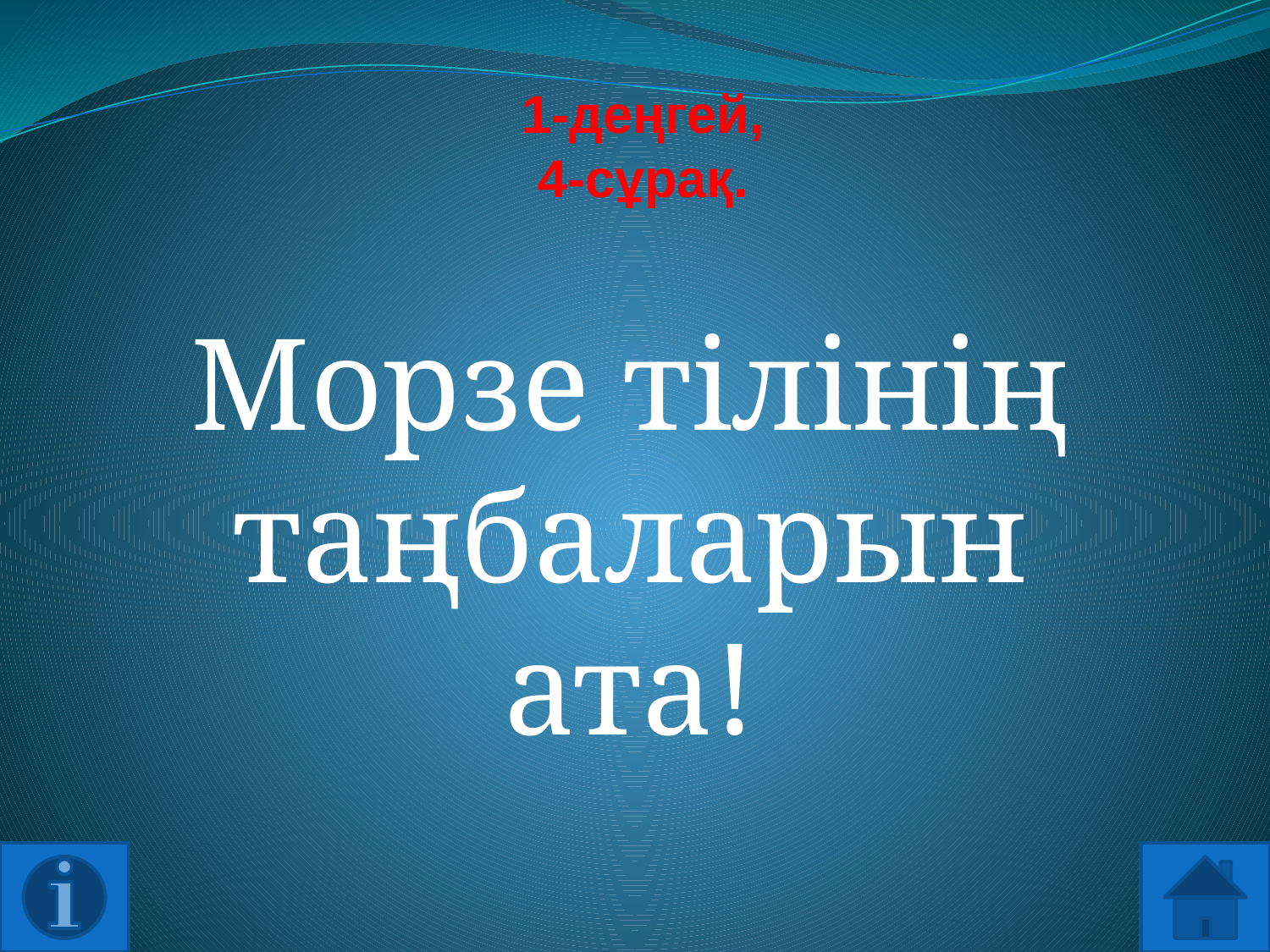

# 1-деңгей, 4-сұрақ.
Морзе тілінің таңбаларын ата!